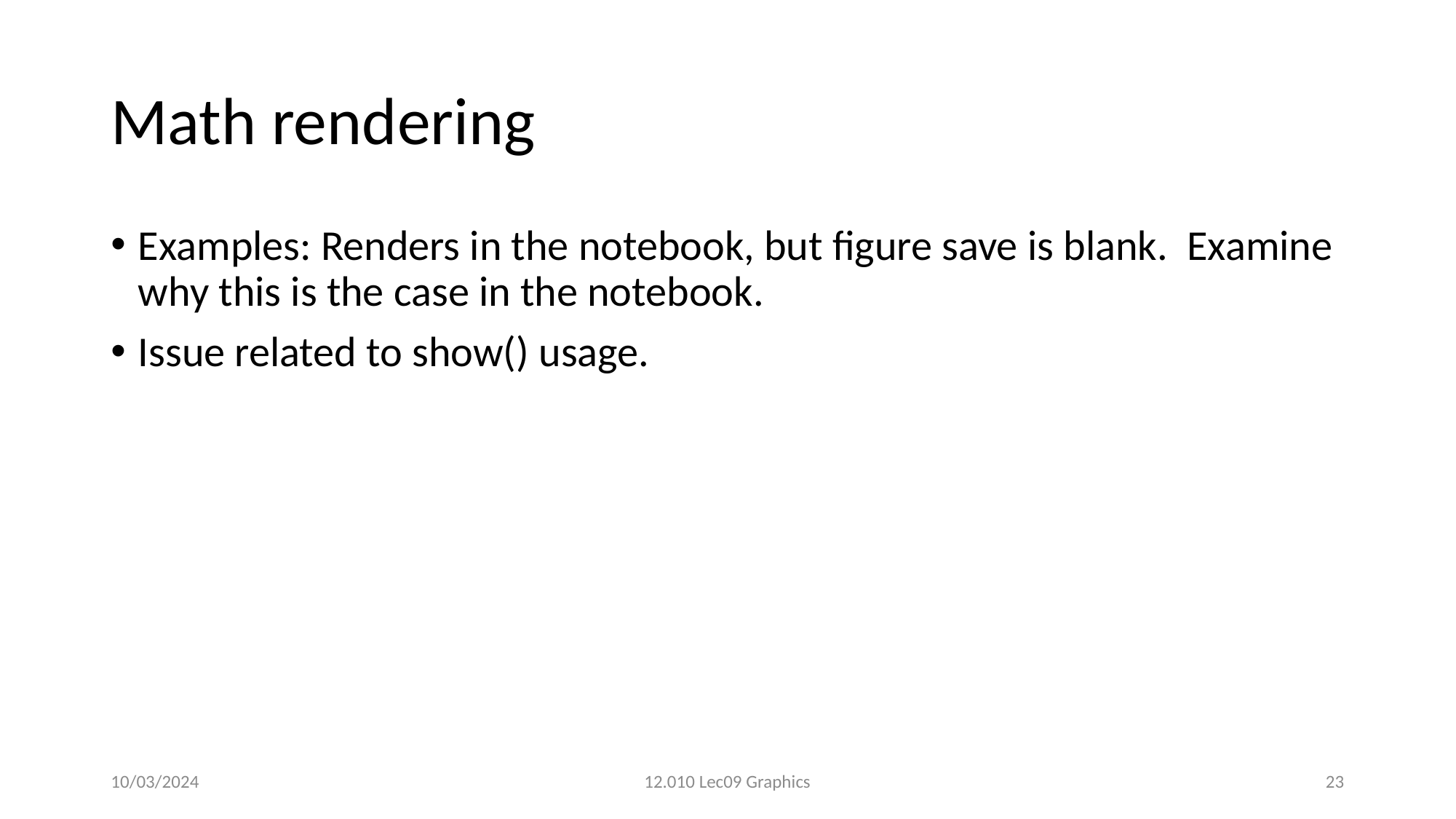

# Math rendering
Examples: Renders in the notebook, but figure save is blank.  Examine why this is the case in the notebook.
Issue related to show() usage.
10/03/2024
12.010 Lec09 Graphics
23